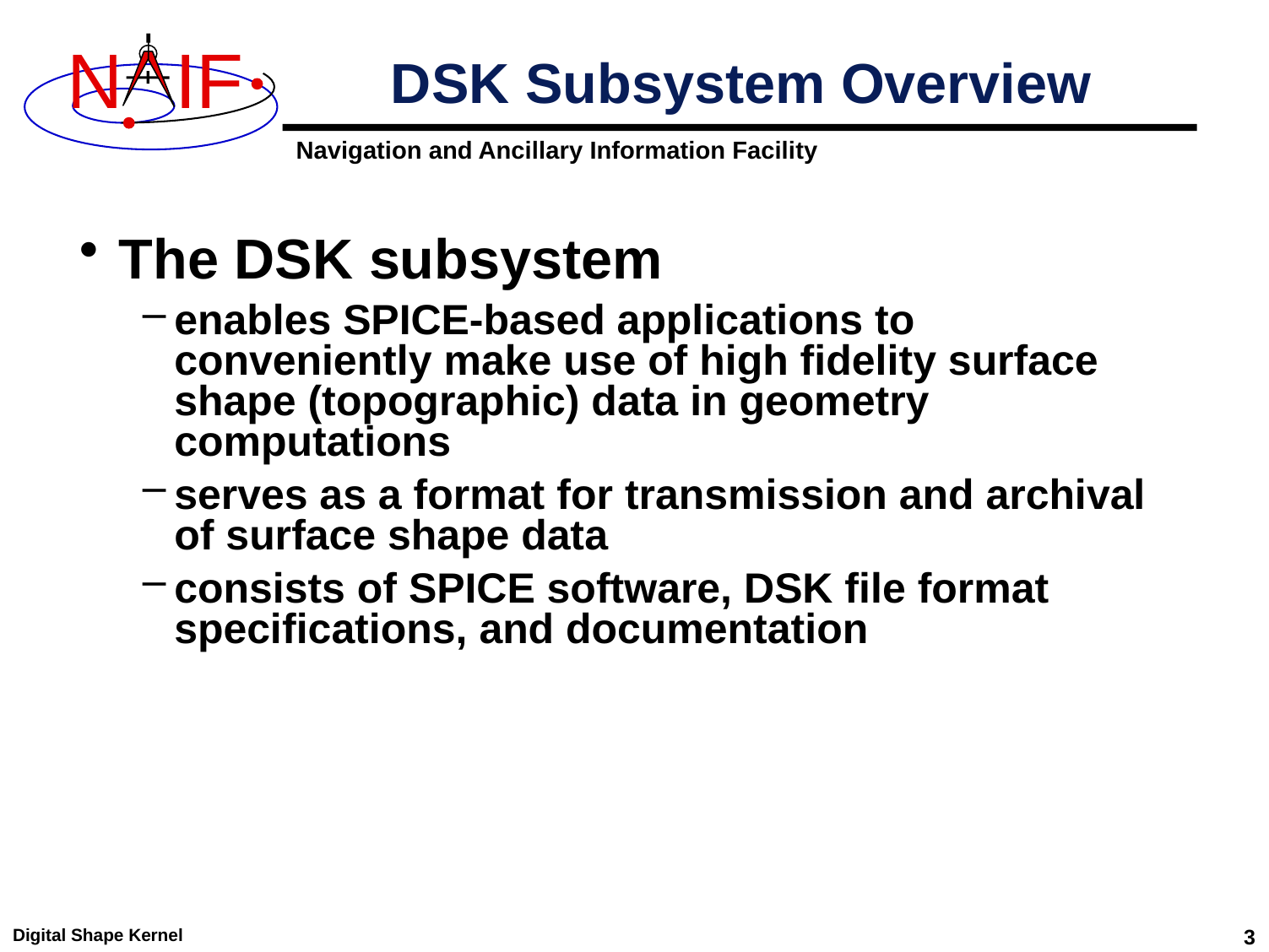

# DSK Subsystem Overview
The DSK subsystem
enables SPICE-based applications to conveniently make use of high fidelity surface shape (topographic) data in geometry computations
serves as a format for transmission and archival of surface shape data
consists of SPICE software, DSK file format specifications, and documentation

Digital Shape Kernel
3